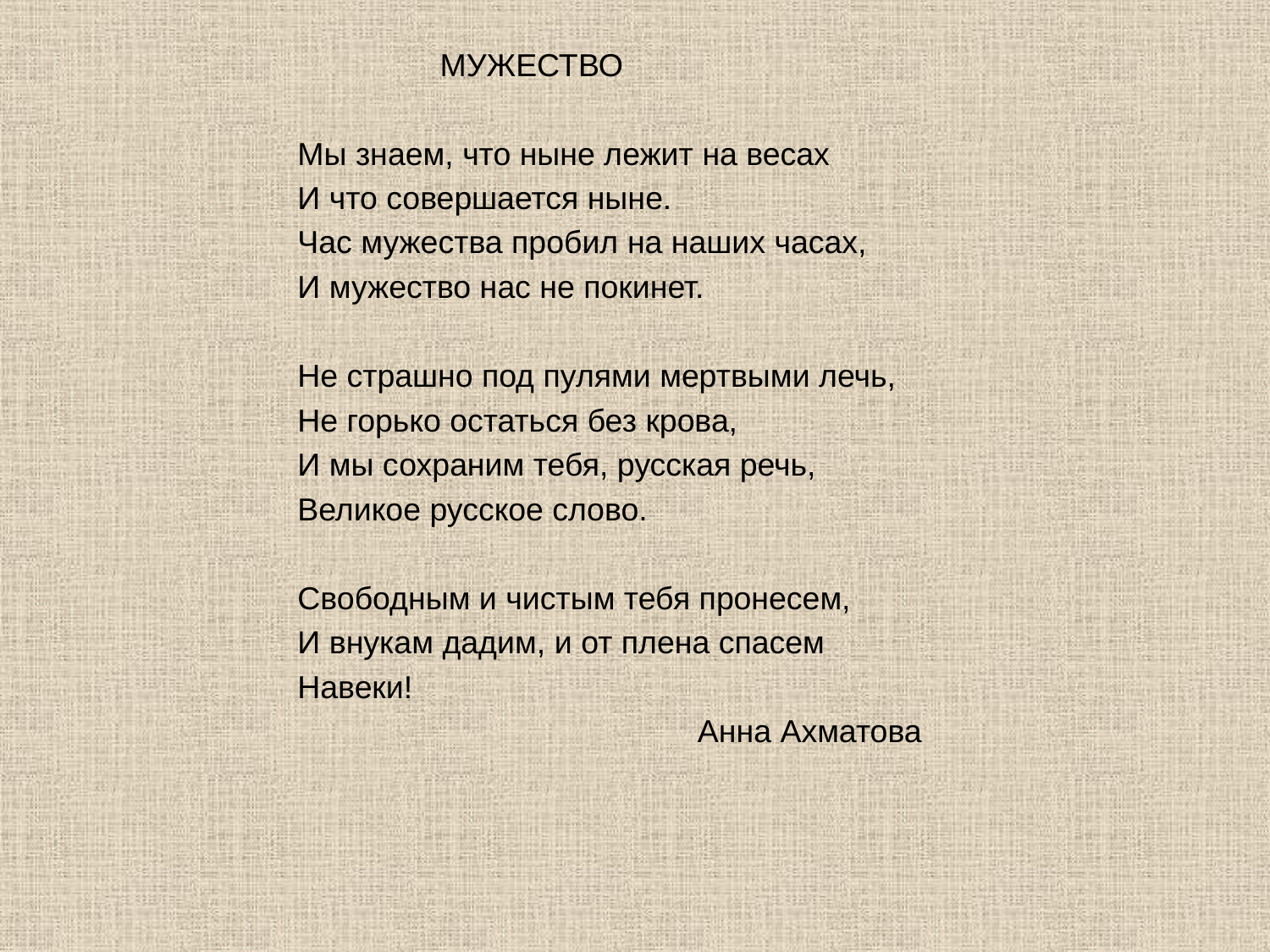

# МУЖЕСТВО

Мы знаем, что ныне лежит на весах
И что совершается ныне.
Час мужества пробил на наших часах,
И мужество нас не покинет.

Не страшно под пулями мертвыми лечь,
Не горько остаться без крова,
И мы сохраним тебя, русская речь,
Великое русское слово.

Свободным и чистым тебя пронесем,
И внукам дадим, и от плена спасем
Навеки!
                                             Анна Ахматова